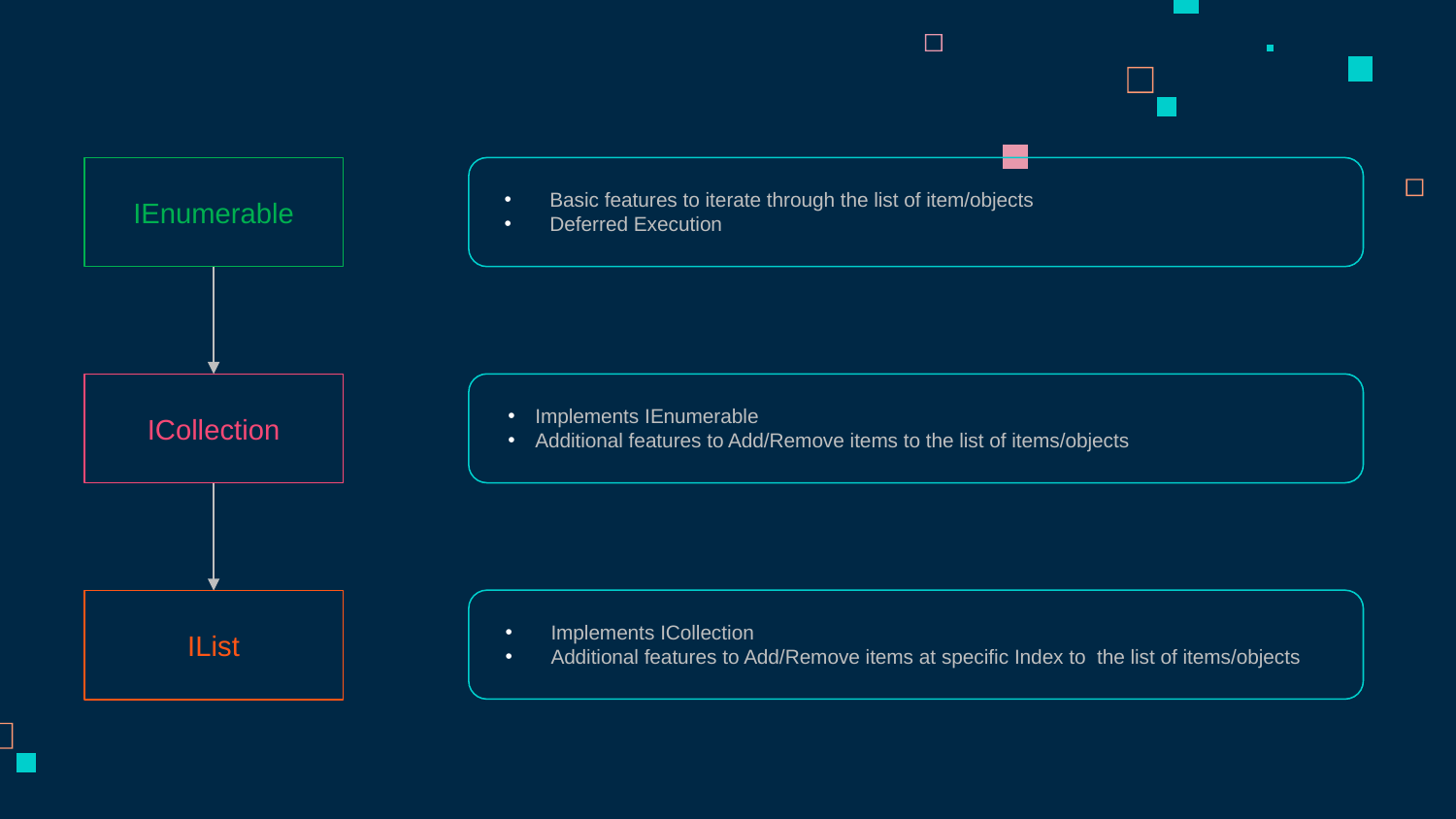

IEnumerable

Basic features to iterate through the list of item/objects
Deferred Execution
ICollection

Implements IEnumerable
Additional features to Add/Remove items to the list of items/objects

IList
Implements ICollection
Additional features to Add/Remove items at specific Index to  the list of items/objects